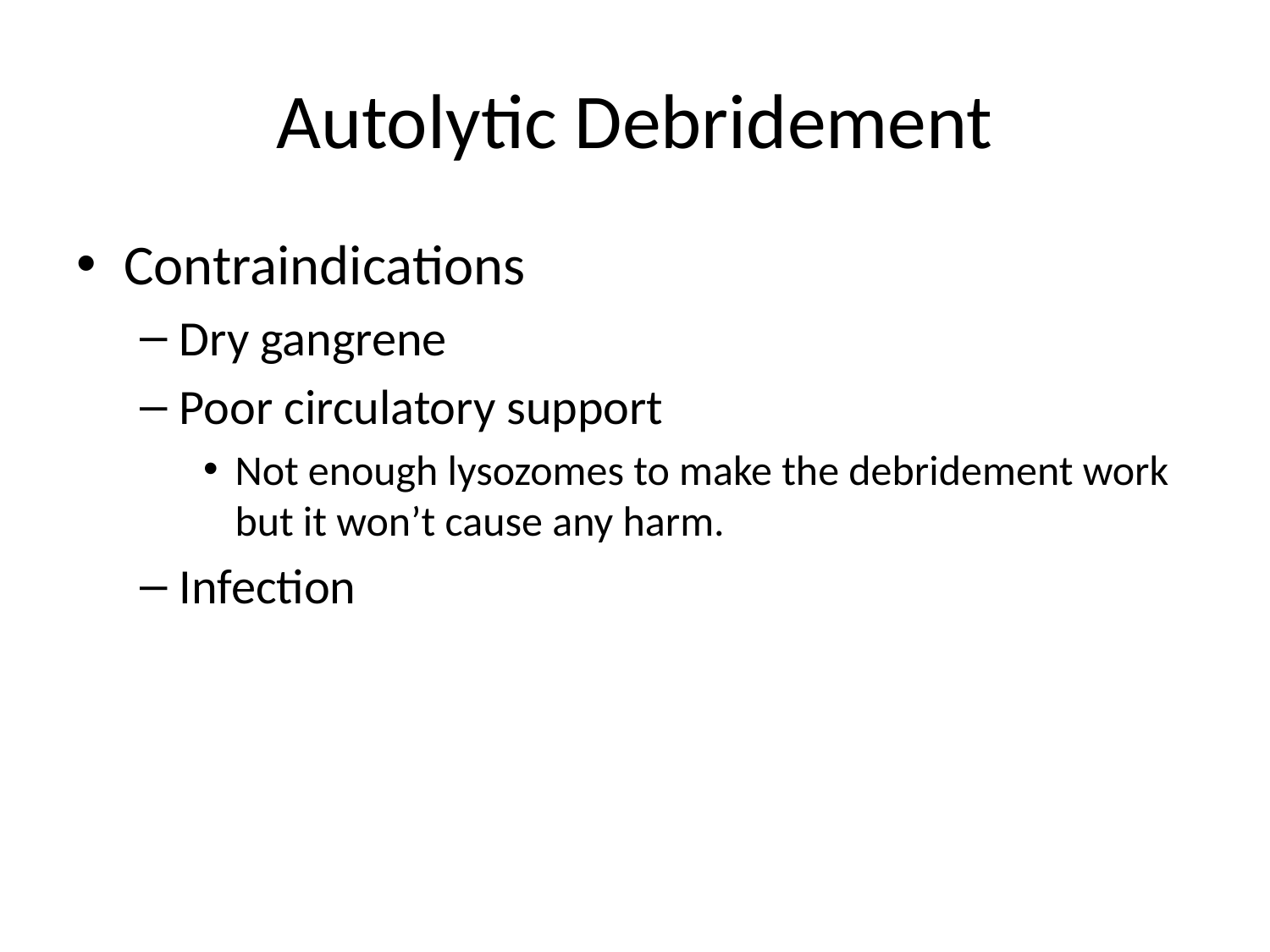

# Autolytic Debridement
Contraindications
Dry gangrene
Poor circulatory support
Not enough lysozomes to make the debridement work but it won’t cause any harm.
Infection